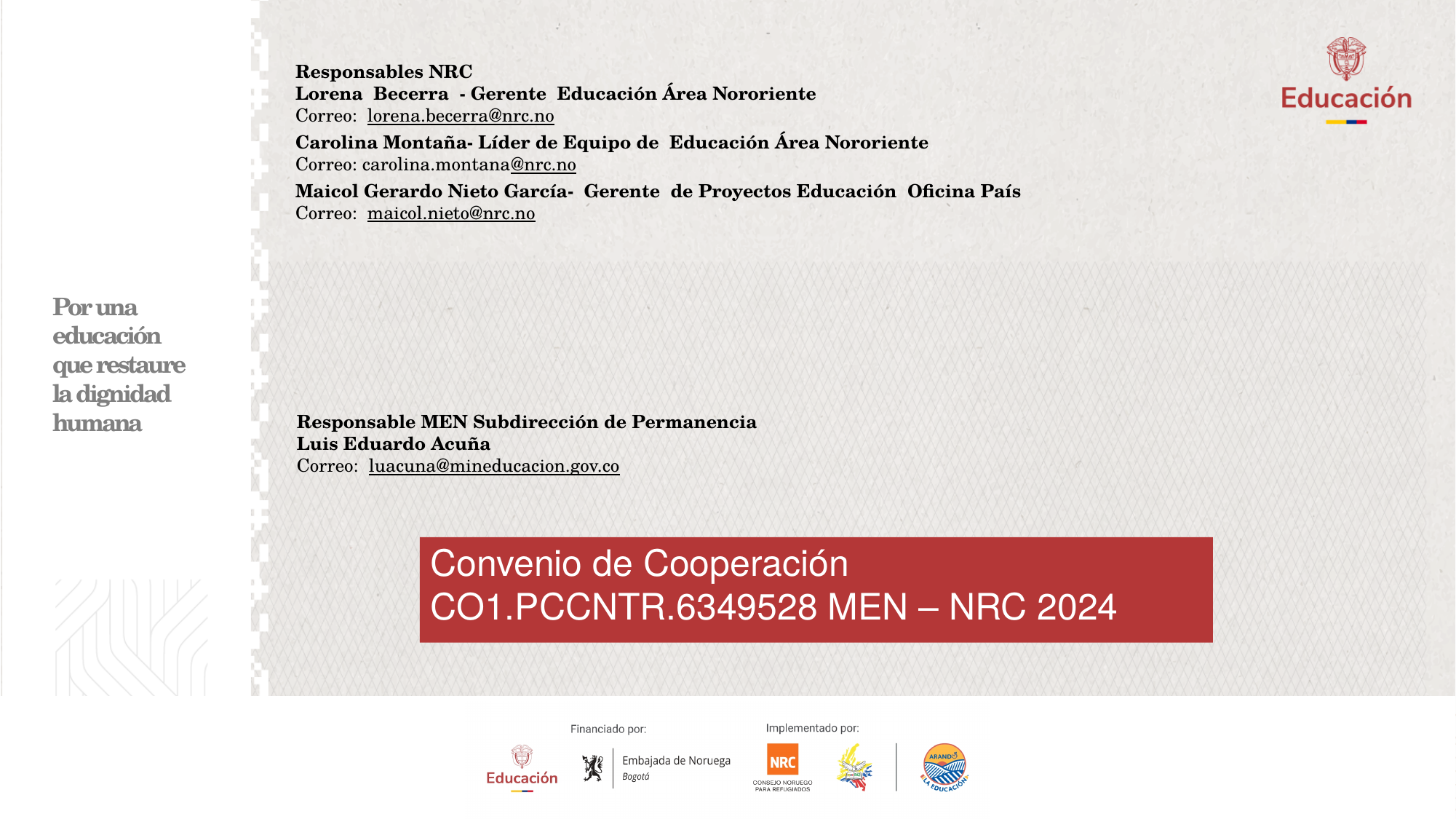

Responsables NRC
Lorena  Becerra  - Gerente  Educación Área Nororiente
Correo:  lorena.becerra@nrc.no
Carolina Montaña- Líder de Equipo de  Educación Área Nororiente
Correo: carolina.montana@nrc.no
Maicol Gerardo Nieto García-  Gerente  de Proyectos Educación  Oficina País
Correo:  maicol.nieto@nrc.no
Por una educación
que restaure la dignidad humana
Responsable MEN Subdirección de Permanencia
Luis Eduardo Acuña
Correo:  luacuna@mineducacion.gov.co
Convenio de Cooperación CO1.PCCNTR.6349528 MEN – NRC 2024

# Diap.